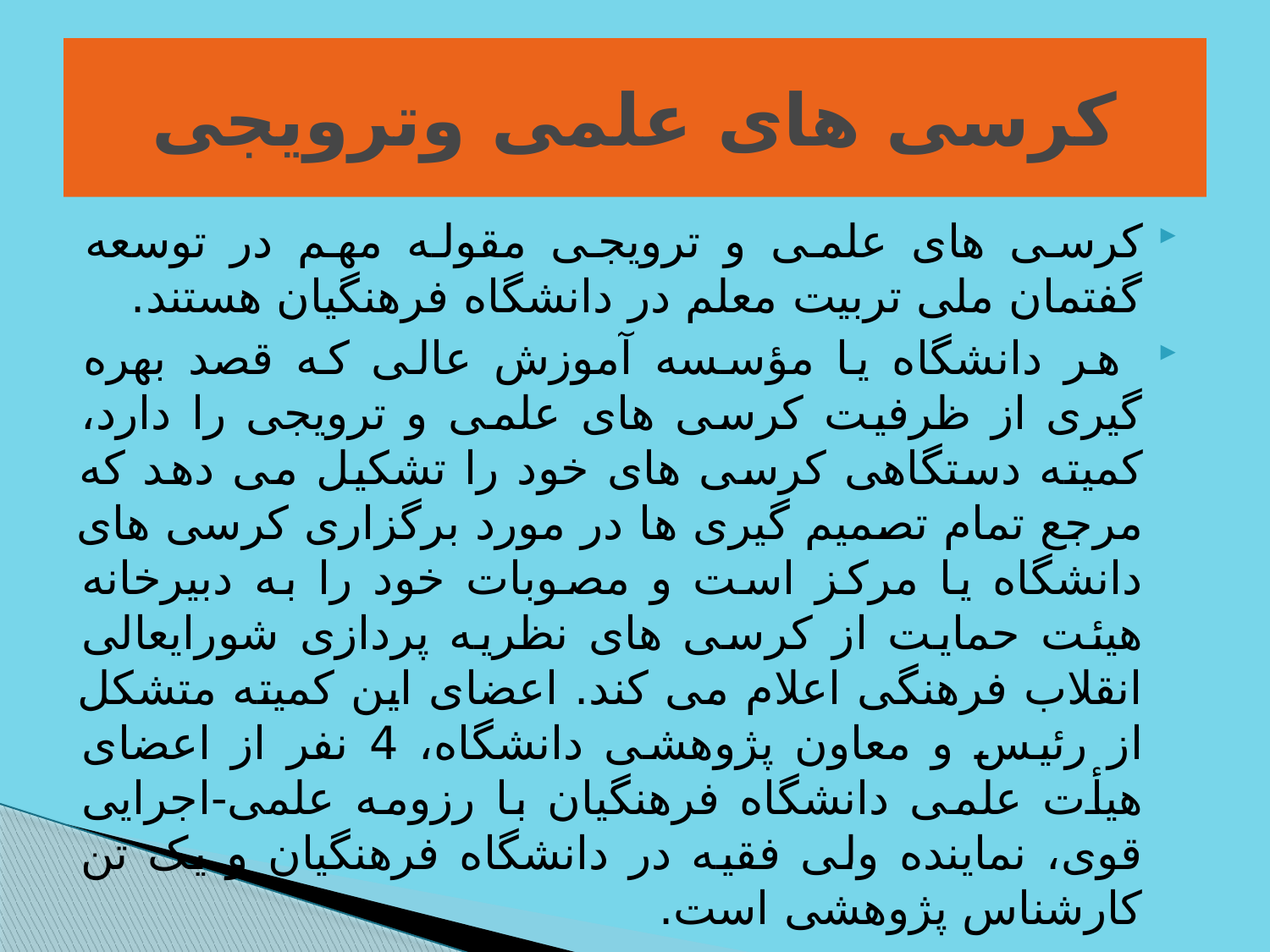

# کرسی های علمی وترویجی
کرسی های علمی و ترویجی مقوله مهم در توسعه گفتمان ملی تربیت معلم در دانشگاه فرهنگیان هستند.
 هر دانشگاه یا مؤسسه آموزش عالی که قصد بهره گیری از ظرفیت کرسی های علمی و ترویجی را دارد، کمیته دستگاهی کرسی های خود را تشکیل می دهد که مرجع تمام تصمیم گیری ها در مورد برگزاری کرسی های دانشگاه یا مرکز است و مصوبات خود را به دبیرخانه هیئت حمایت از کرسی های نظریه پردازی شورایعالی انقلاب فرهنگی اعلام می کند. اعضای این کمیته متشکل از رئیس و معاون پژوهشی دانشگاه، 4 نفر از اعضای هیأت علمی دانشگاه فرهنگیان با رزومه علمی-اجرایی قوی، نماینده ولی فقیه در دانشگاه فرهنگیان و یک تن کارشناس پژوهشی است.